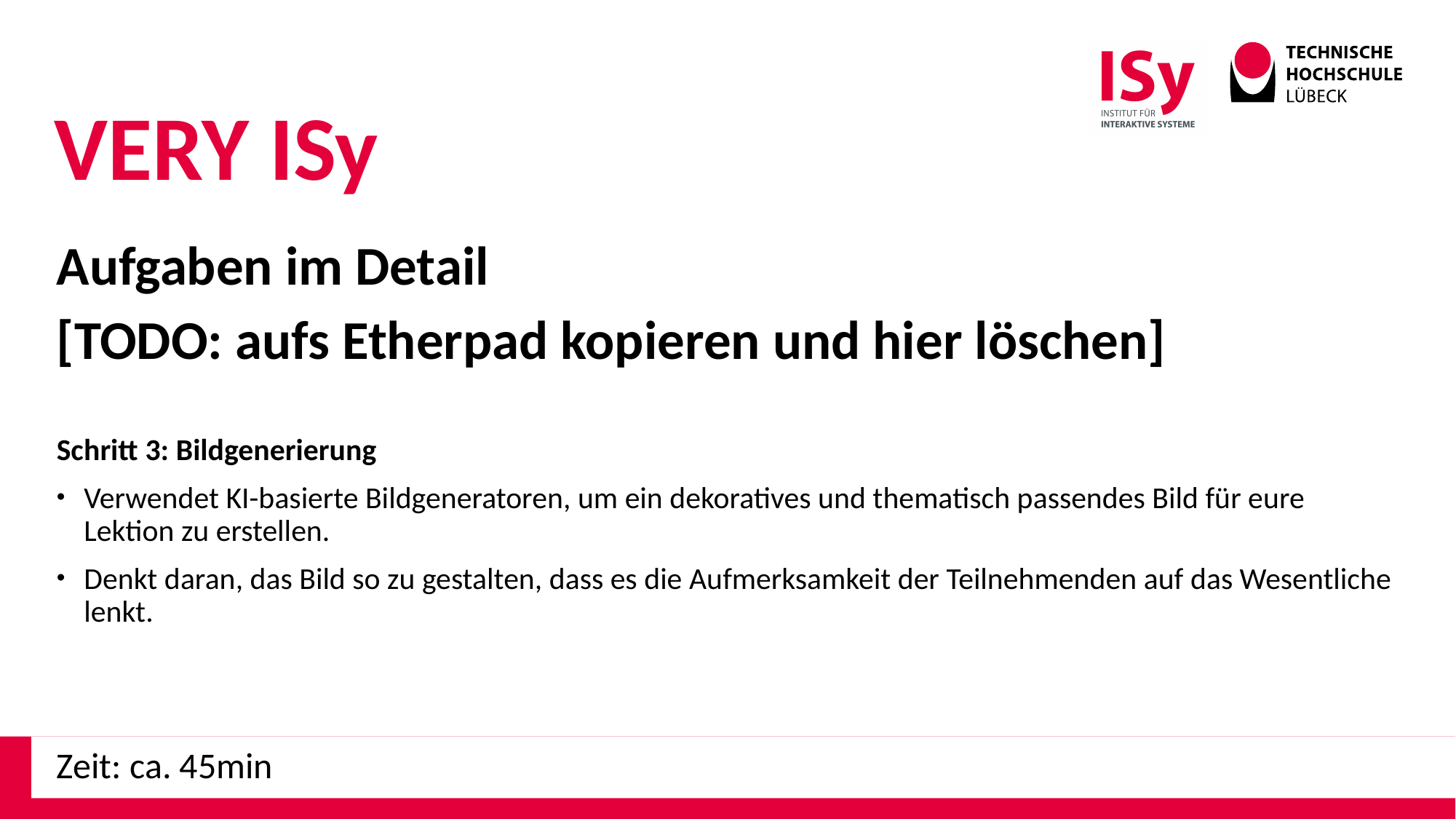

VERY ISy
Aufgaben im Detail
[TODO: aufs Etherpad kopieren und hier löschen]

Schritt 3: Bildgenerierung
Verwendet KI-basierte Bildgeneratoren, um ein dekoratives und thematisch passendes Bild für eure Lektion zu erstellen.
Denkt daran, das Bild so zu gestalten, dass es die Aufmerksamkeit der Teilnehmenden auf das Wesentliche lenkt.
Zeit: ca. 45min